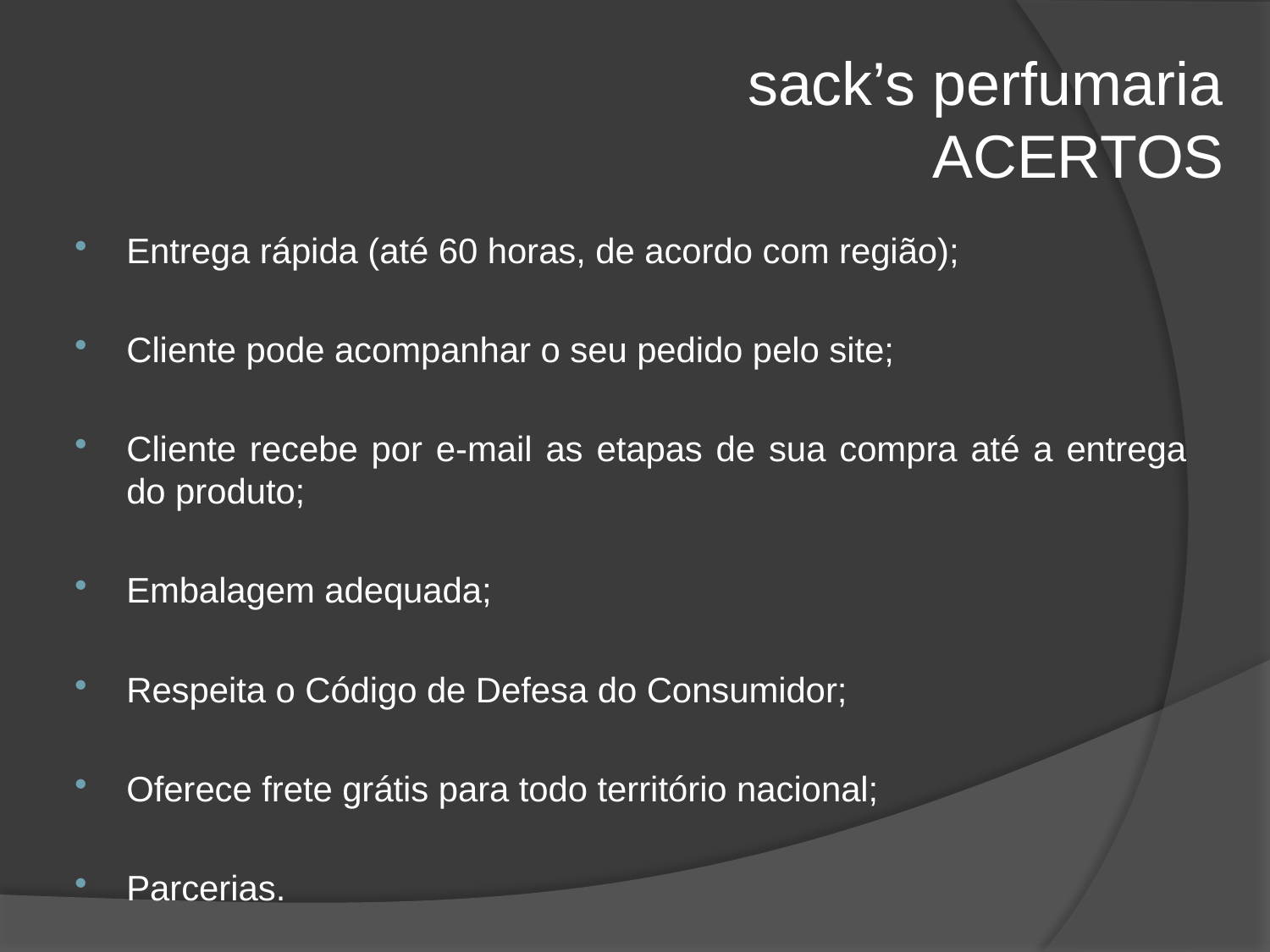

# sack’s perfumaria ACERTOS
Entrega rápida (até 60 horas, de acordo com região);

Cliente pode acompanhar o seu pedido pelo site;

Cliente recebe por e-mail as etapas de sua compra até a entrega do produto;

Embalagem adequada;

Respeita o Código de Defesa do Consumidor;

Oferece frete grátis para todo território nacional;

Parcerias.